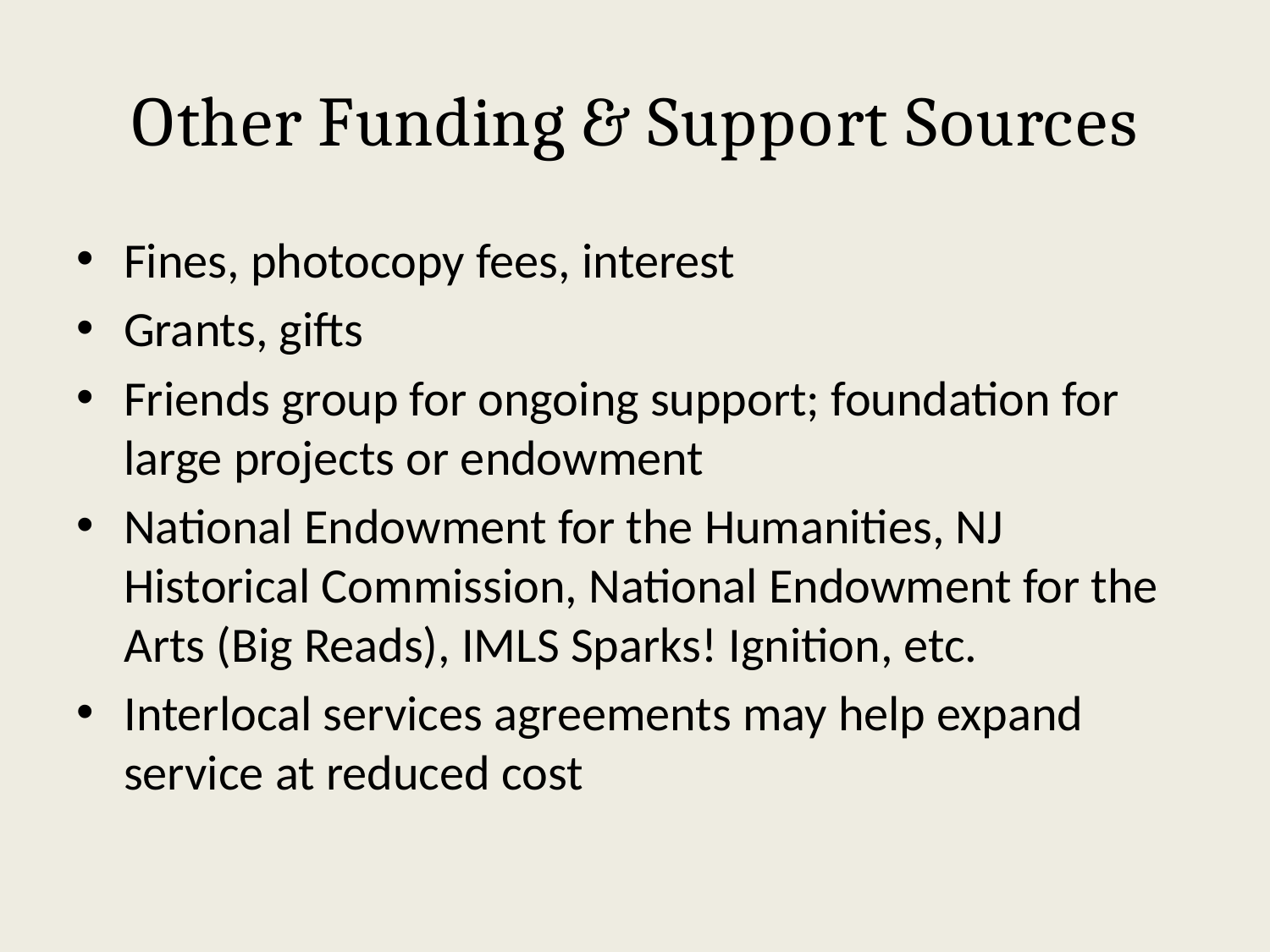

# Other Funding & Support Sources
Fines, photocopy fees, interest
Grants, gifts
Friends group for ongoing support; foundation for large projects or endowment
National Endowment for the Humanities, NJ Historical Commission, National Endowment for the Arts (Big Reads), IMLS Sparks! Ignition, etc.
Interlocal services agreements may help expand service at reduced cost